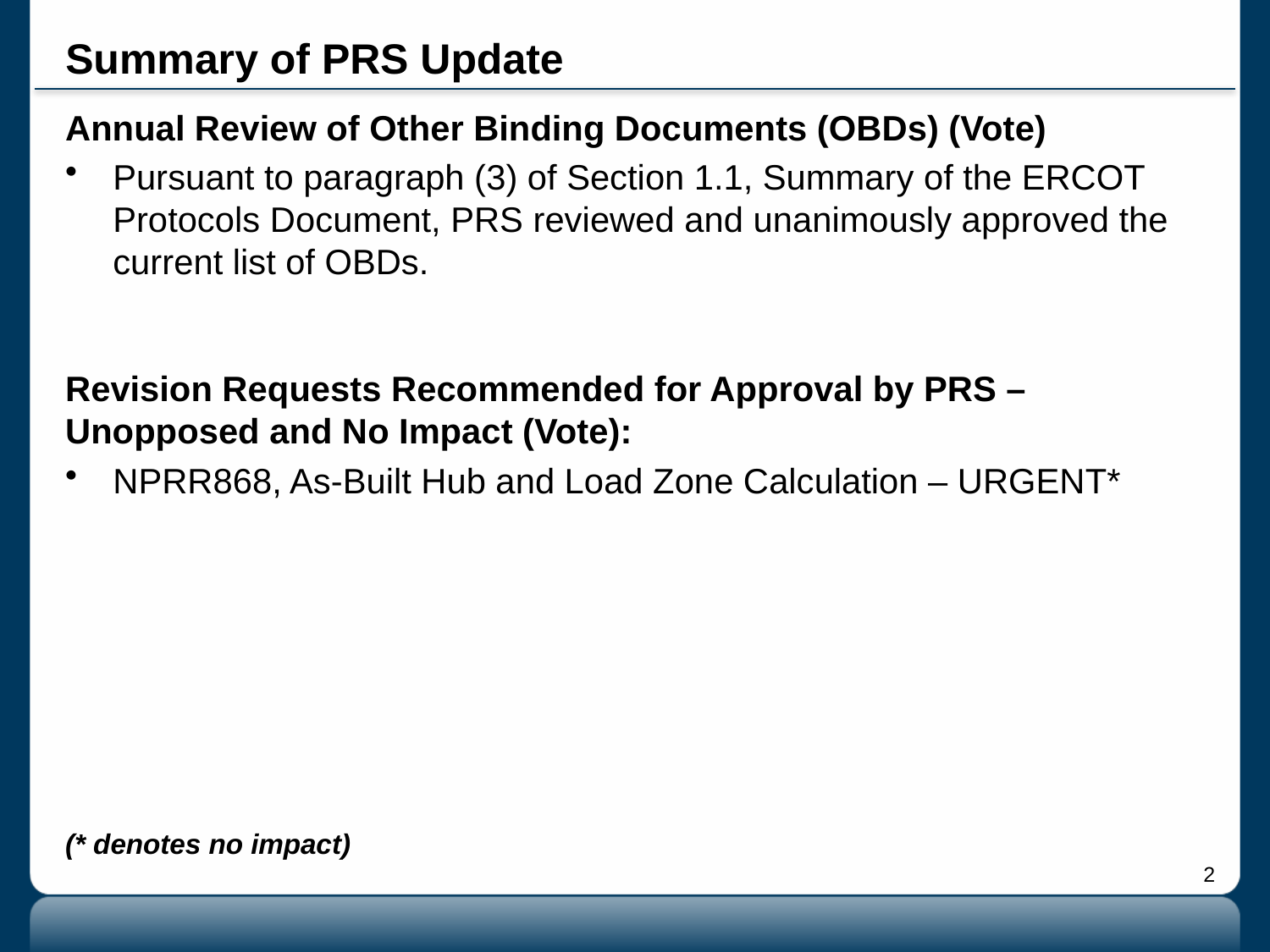

# Summary of PRS Update
Annual Review of Other Binding Documents (OBDs) (Vote)
Pursuant to paragraph (3) of Section 1.1, Summary of the ERCOT Protocols Document, PRS reviewed and unanimously approved the current list of OBDs.

Revision Requests Recommended for Approval by PRS – Unopposed and No Impact (Vote):
NPRR868, As-Built Hub and Load Zone Calculation – URGENT*

(* denotes no impact)